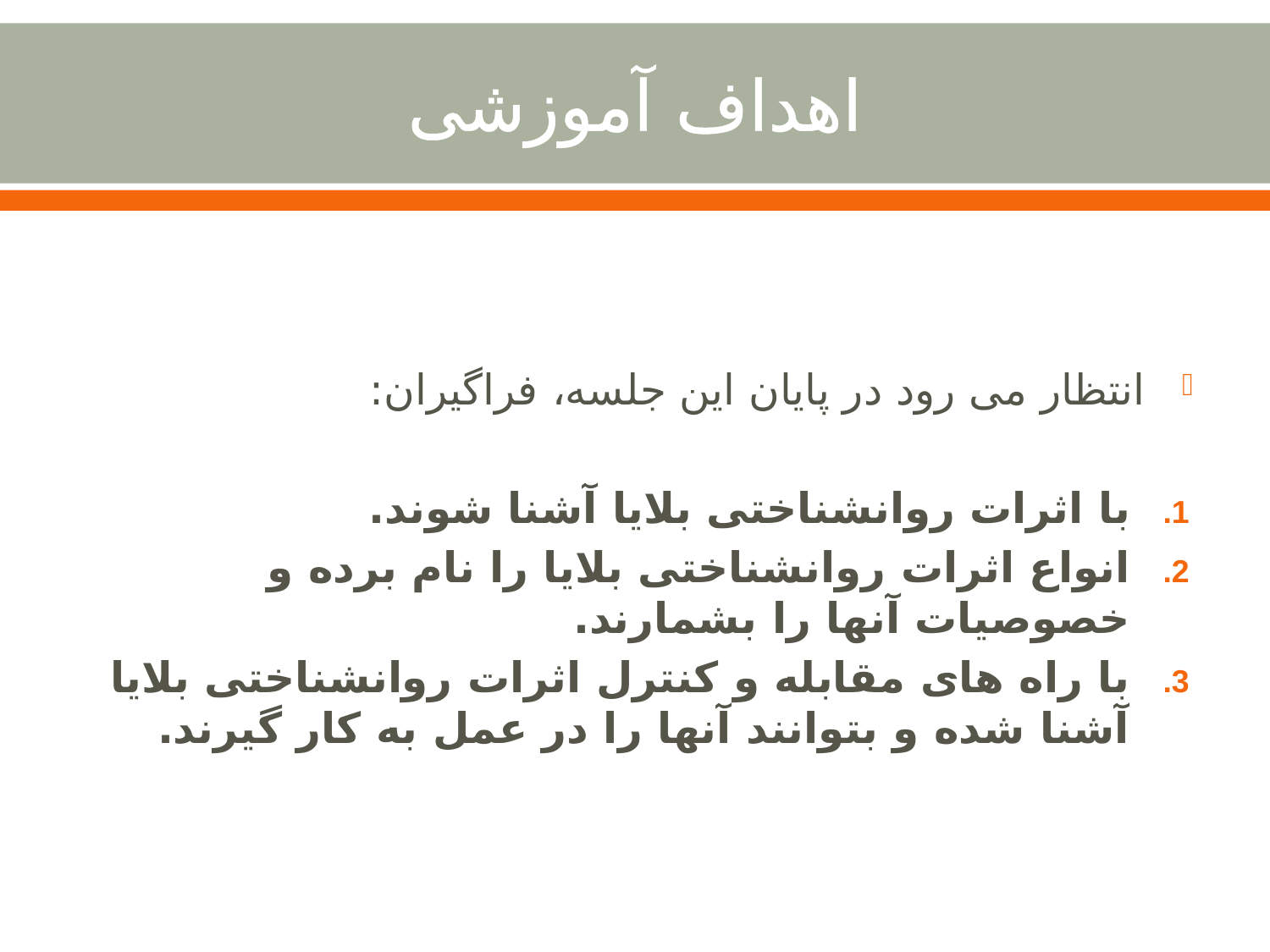

# اهداف آموزشی
انتظار می رود در پایان این جلسه، فراگیران:

با اثرات روانشناختی بلایا آشنا شوند.
انواع اثرات روانشناختی بلایا را نام برده و خصوصیات آنها را بشمارند.
با راه های مقابله و کنترل اثرات روانشناختی بلایا آشنا شده و بتوانند آنها را در عمل به کار گیرند.